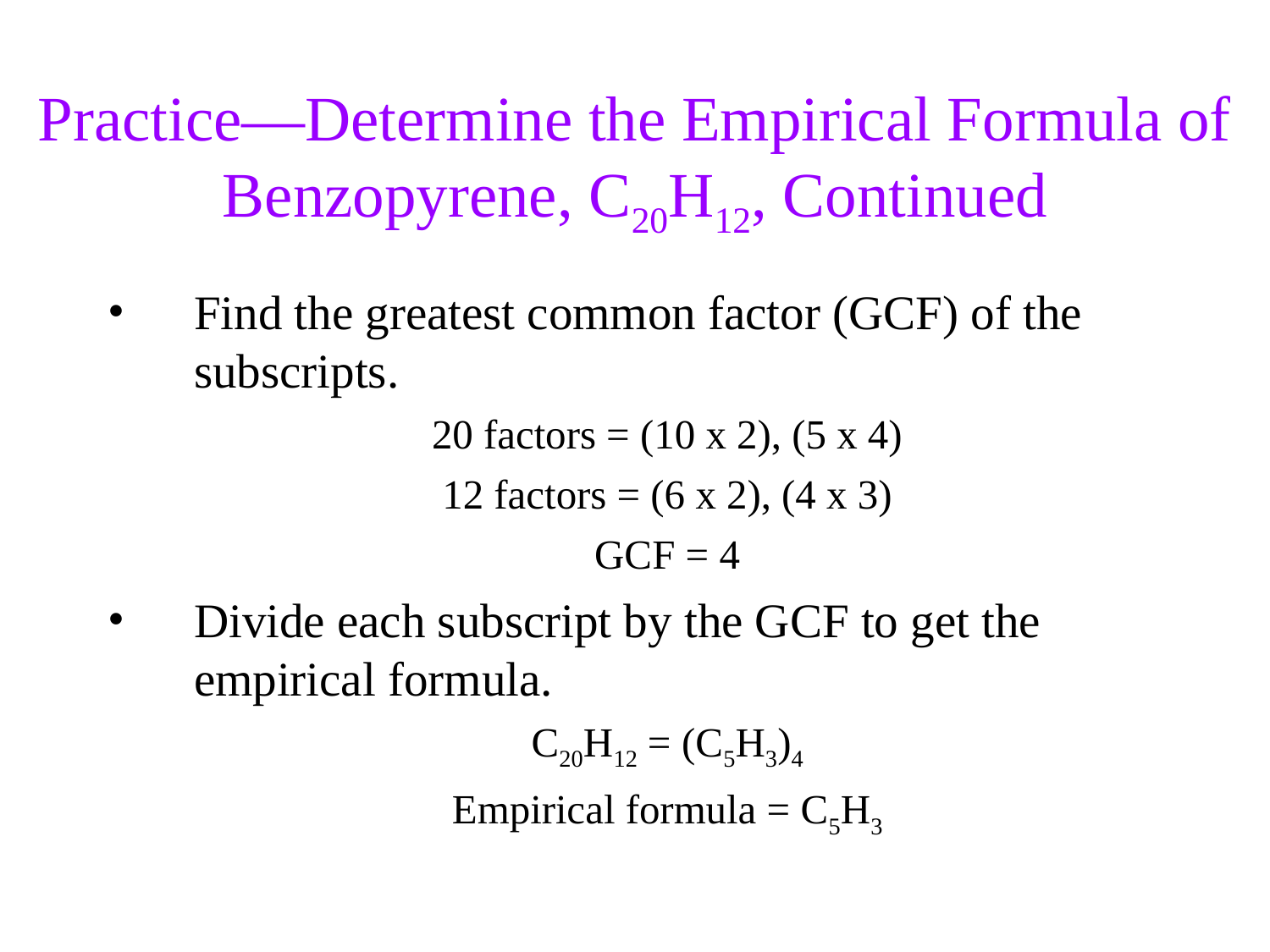

Practice—Determine the Empirical Formula of Benzopyrene, C20H12, Continued
Find the greatest common factor (GCF) of the subscripts.
20 factors = (10 x 2), (5 x 4)
12 factors = (6 x 2), (4 x 3)
GCF = 4
Divide each subscript by the GCF to get the empirical formula.
C20H12 = (C5H3)4
Empirical formula = C5H3